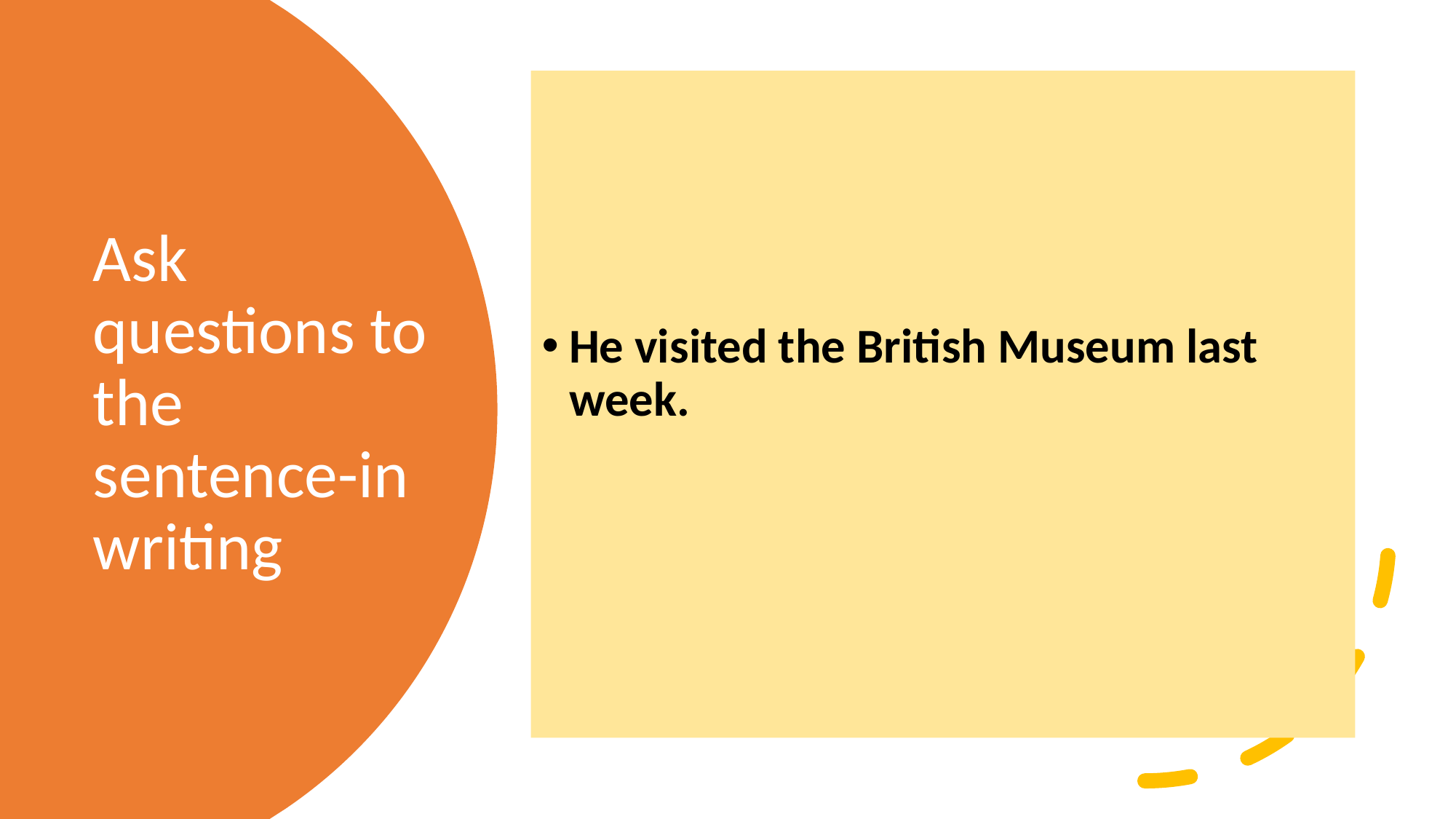

He visited the British Museum last week.

# Ask questions to the sentence-in writing